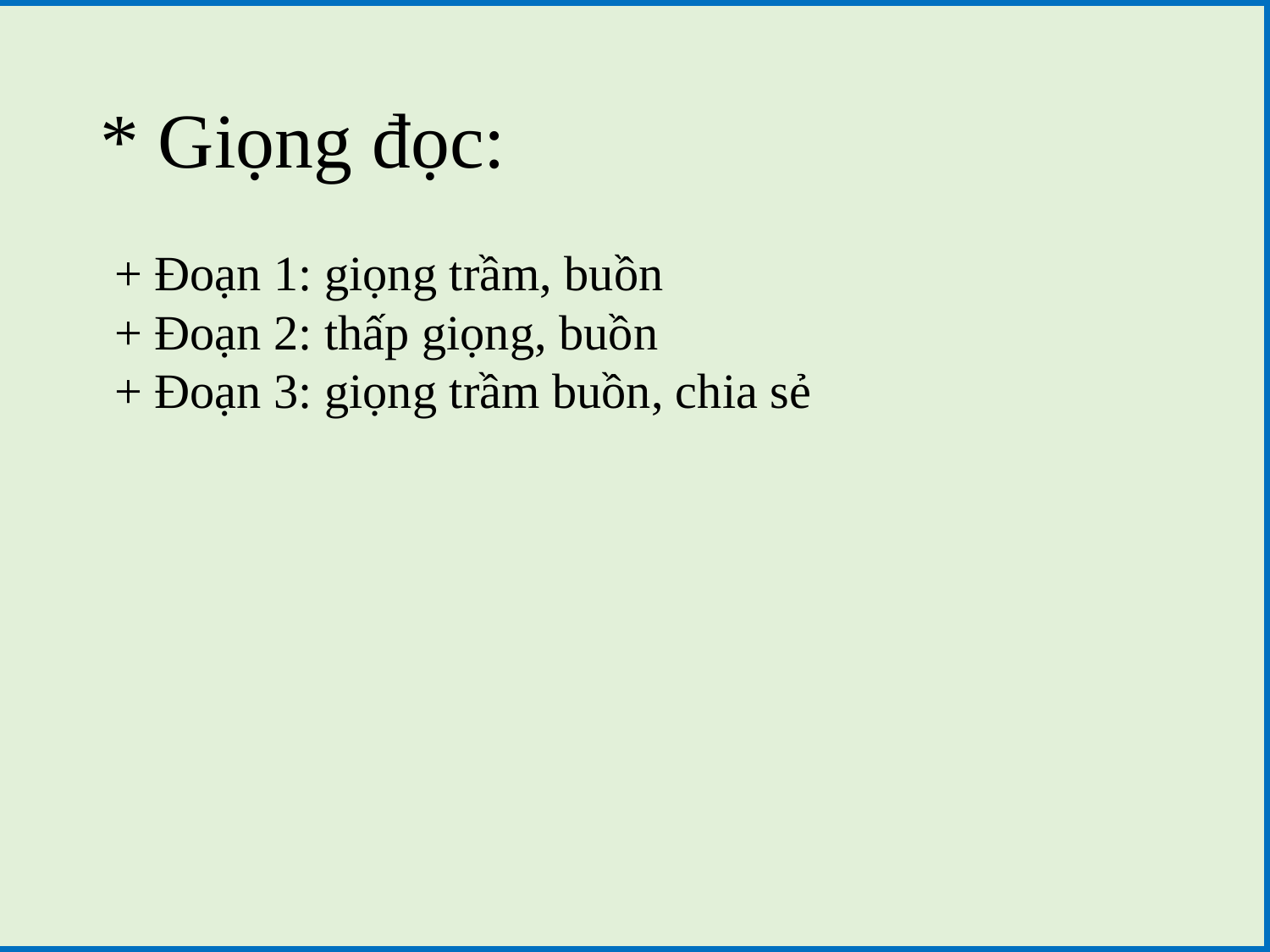

# * Giọng đọc:
+ Đoạn 1: giọng trầm, buồn
+ Đoạn 2: thấp giọng, buồn
+ Đoạn 3: giọng trầm buồn, chia sẻ